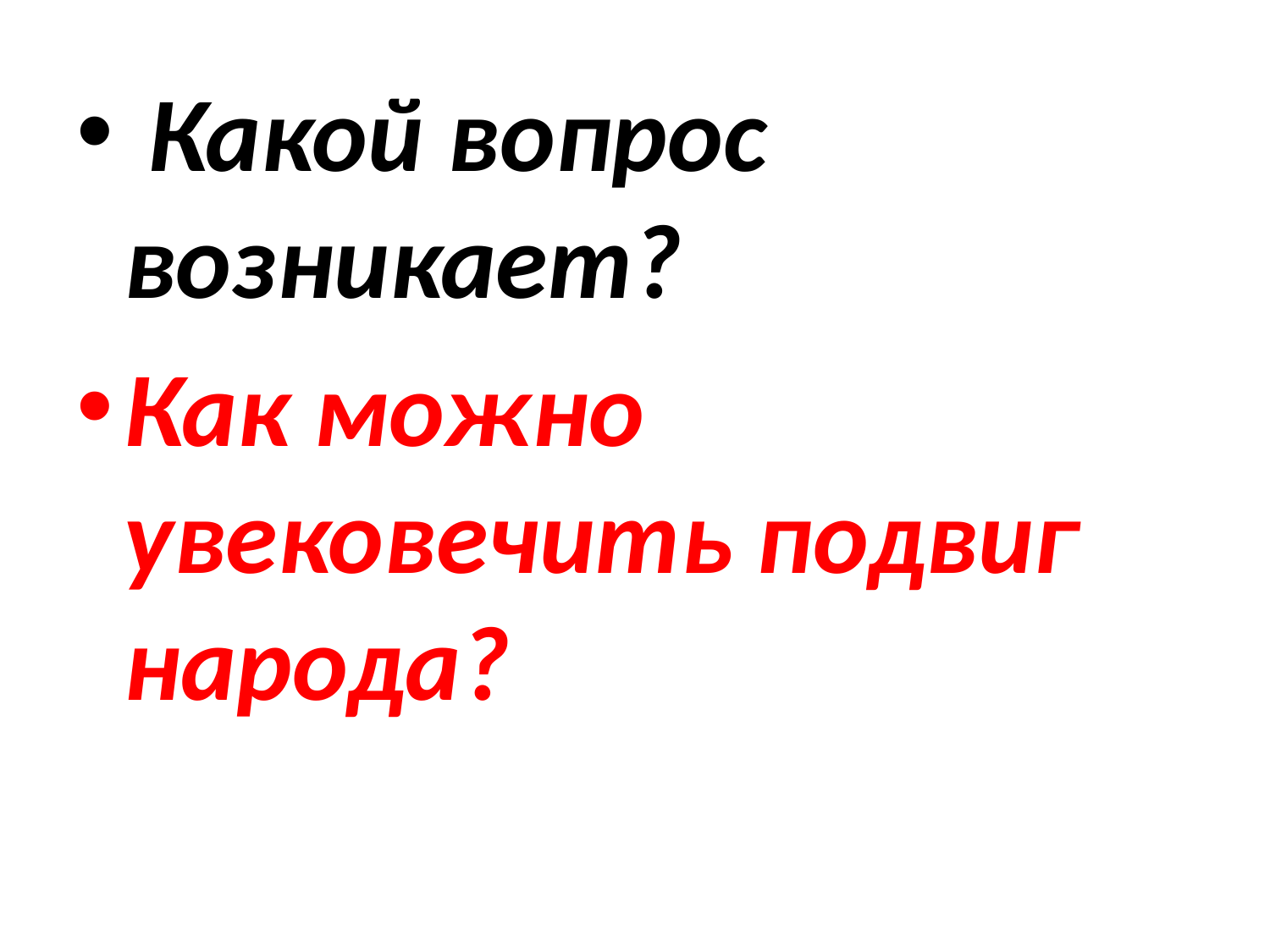

Какой вопрос возникает?
Как можно увековечить подвиг народа?